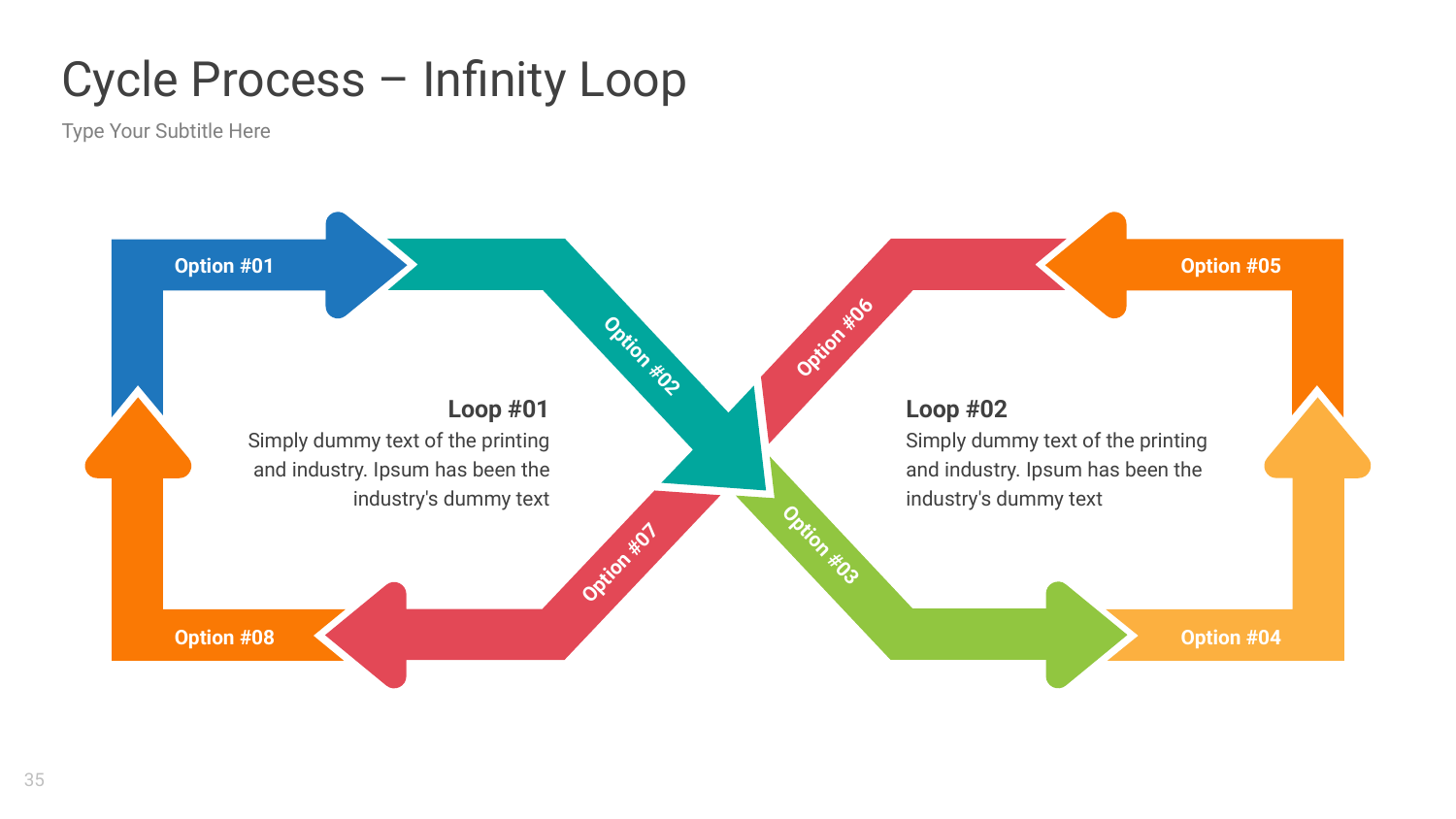

# Cycle Process – Infinity Loop
Type Your Subtitle Here

Option #01
Option #05
Option #06
Option #02
Loop #01
Simply dummy text of the printing and industry. Ipsum has been the industry's dummy text
Loop #02
Simply dummy text of the printing and industry. Ipsum has been the industry's dummy text

Option #03
Option #07
Option #08
Option #04